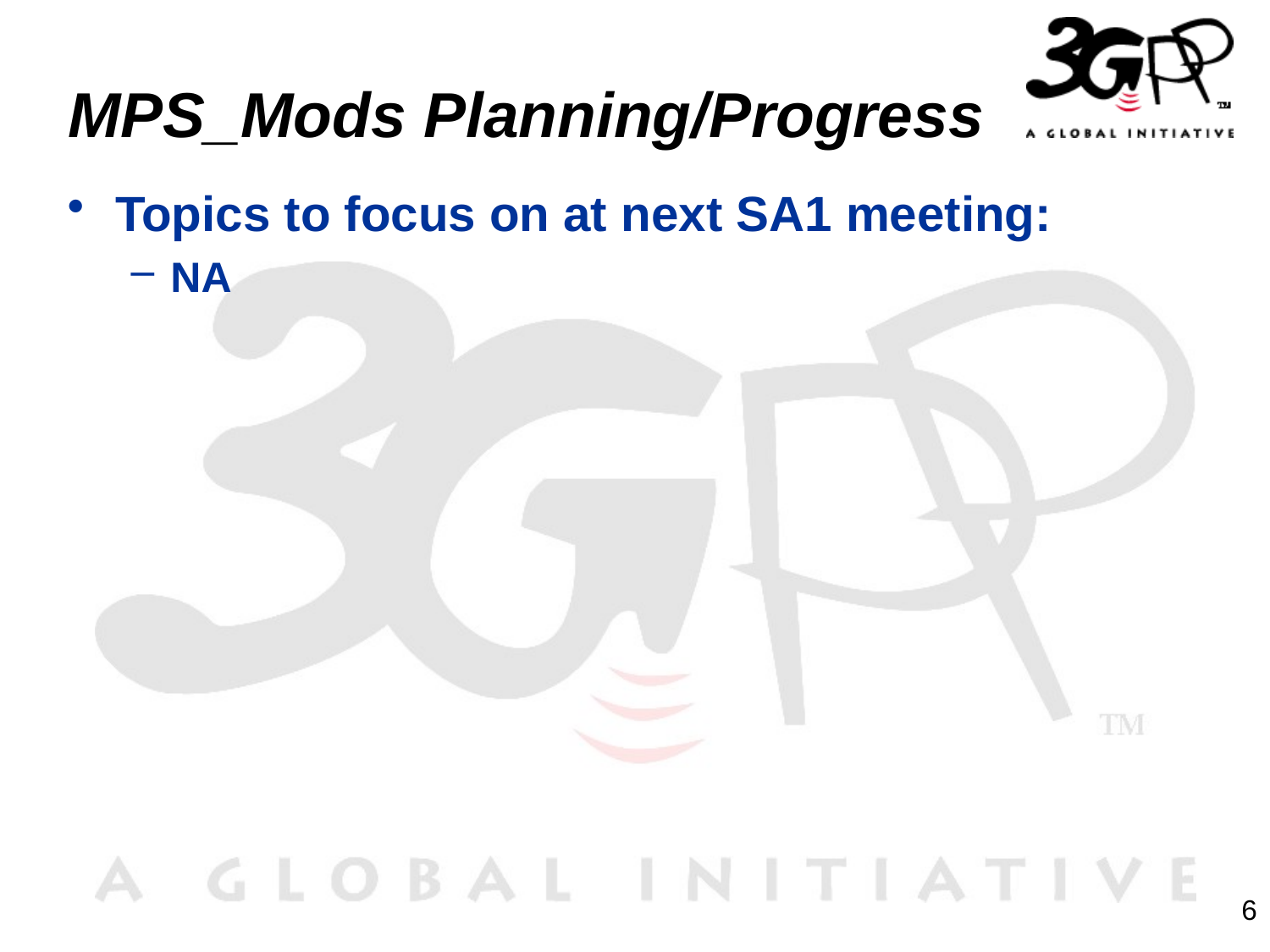

# MPS_Mods Planning/Progress
Topics to focus on at next SA1 meeting:
NA
6